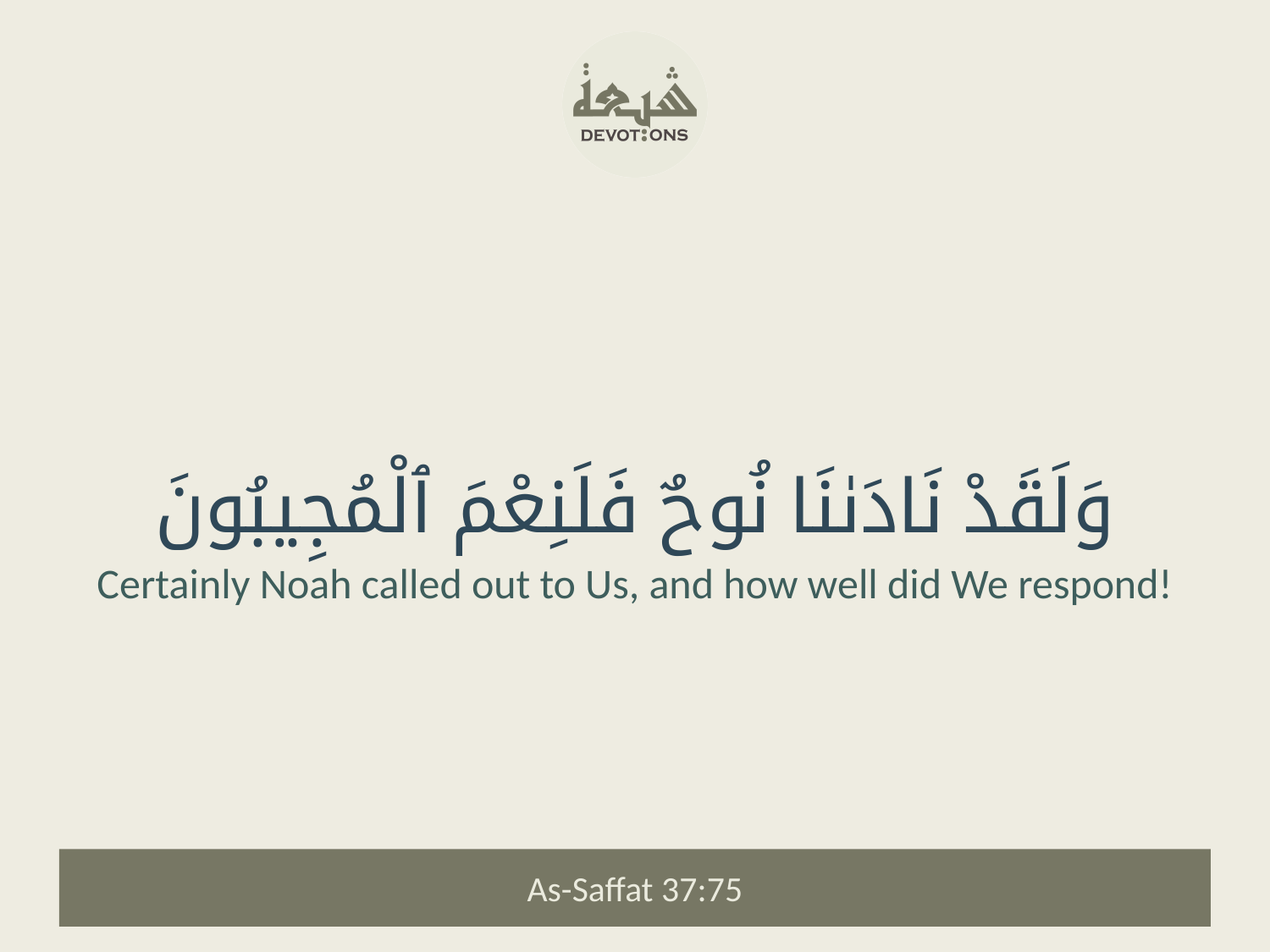

وَلَقَدْ نَادَىٰنَا نُوحٌ فَلَنِعْمَ ٱلْمُجِيبُونَ
Certainly Noah called out to Us, and how well did We respond!
As-Saffat 37:75